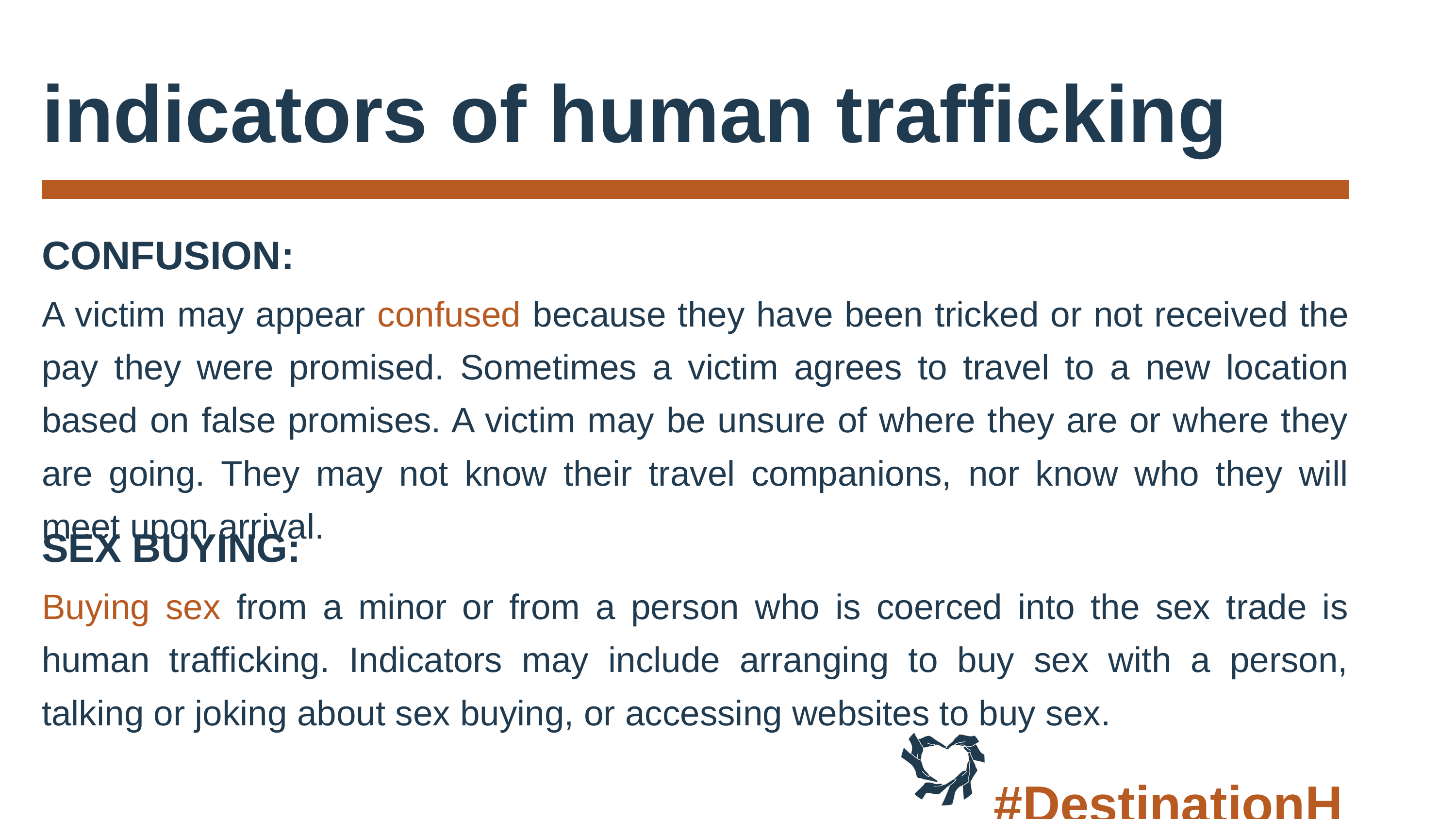

indicators of human trafficking

CONFUSION:
A victim may appear confused because they have been tricked or not received the pay they were promised. Sometimes a victim agrees to travel to a new location based on false promises. A victim may be unsure of where they are or where they are going. They may not know their travel companions, nor know who they will meet upon arrival.
SEX BUYING:
Buying sex from a minor or from a person who is coerced into the sex trade is human trafficking. Indicators may include arranging to buy sex with a person, talking or joking about sex buying, or accessing websites to buy sex.

#DestinationHope